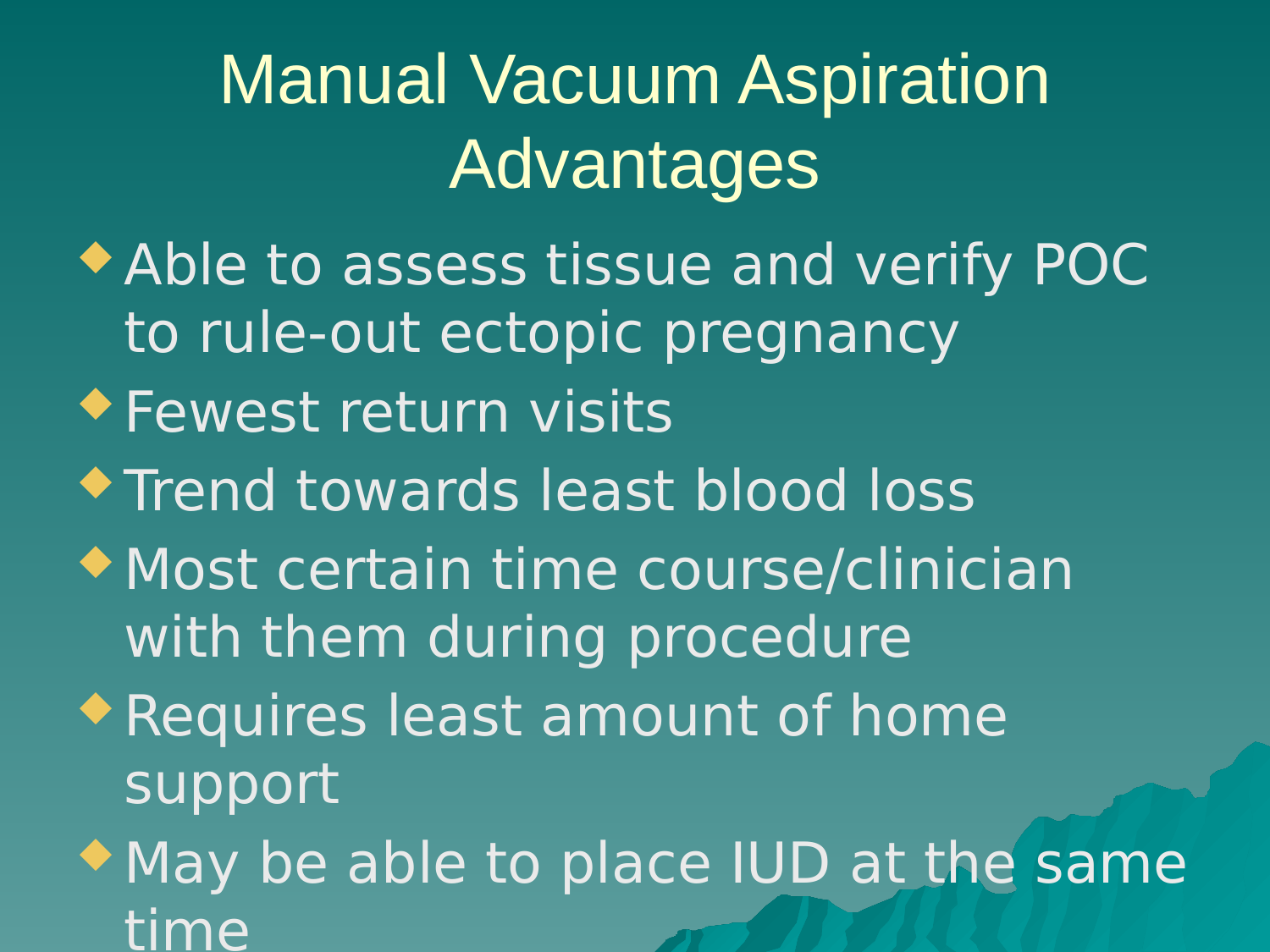

# Manual Vacuum Aspiration Advantages
Able to assess tissue and verify POC to rule-out ectopic pregnancy
Fewest return visits
Trend towards least blood loss
Most certain time course/clinician with them during procedure
Requires least amount of home support
May be able to place IUD at the same time